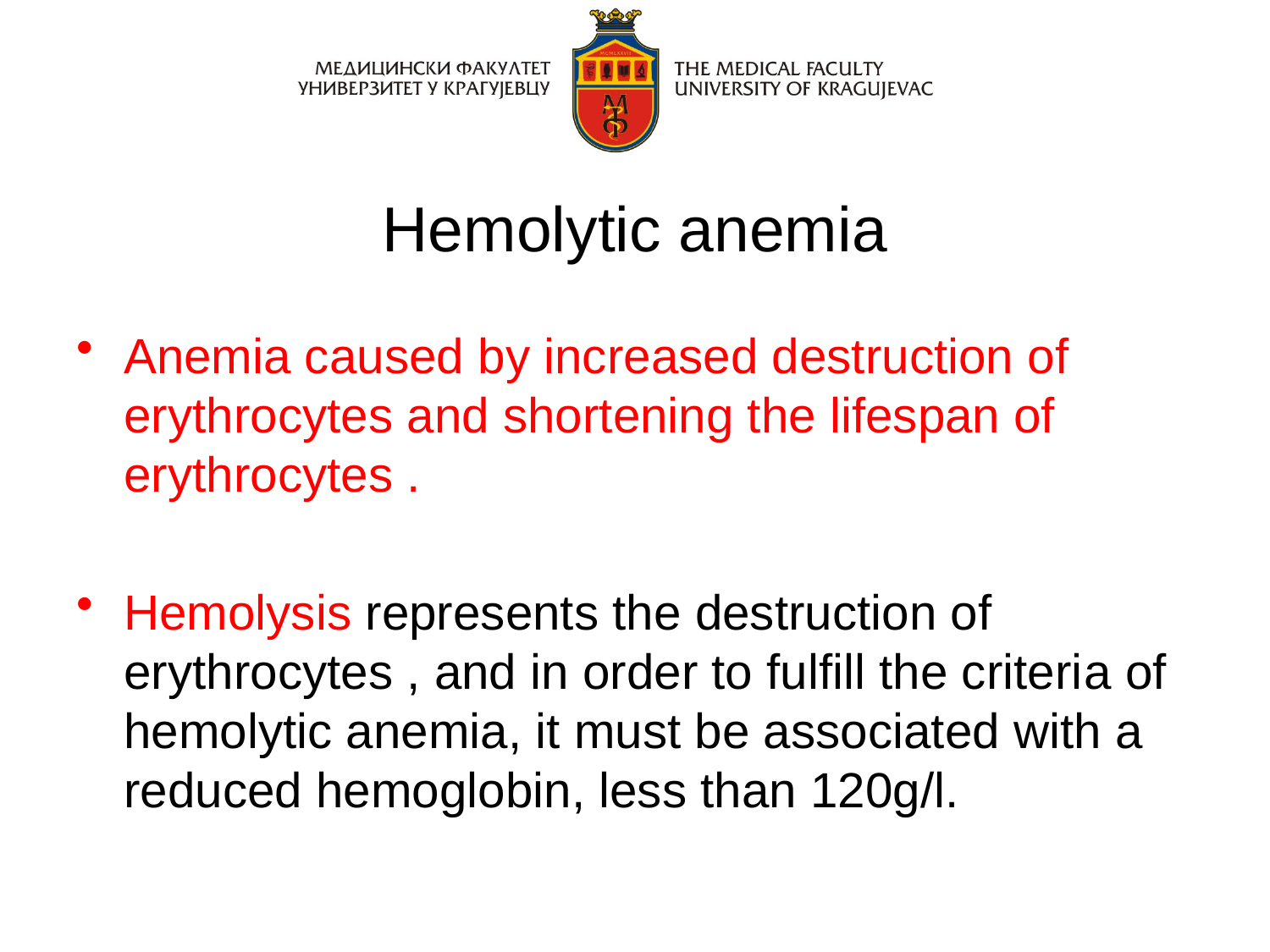

# Hemolytic anemia
Anemia caused by increased destruction of erythrocytes and shortening the lifespan of erythrocytes .

Hemolysis represents the destruction of erythrocytes , and in order to fulfill the criteria of hemolytic anemia, it must be associated with a reduced hemoglobin, less than 120g/l.